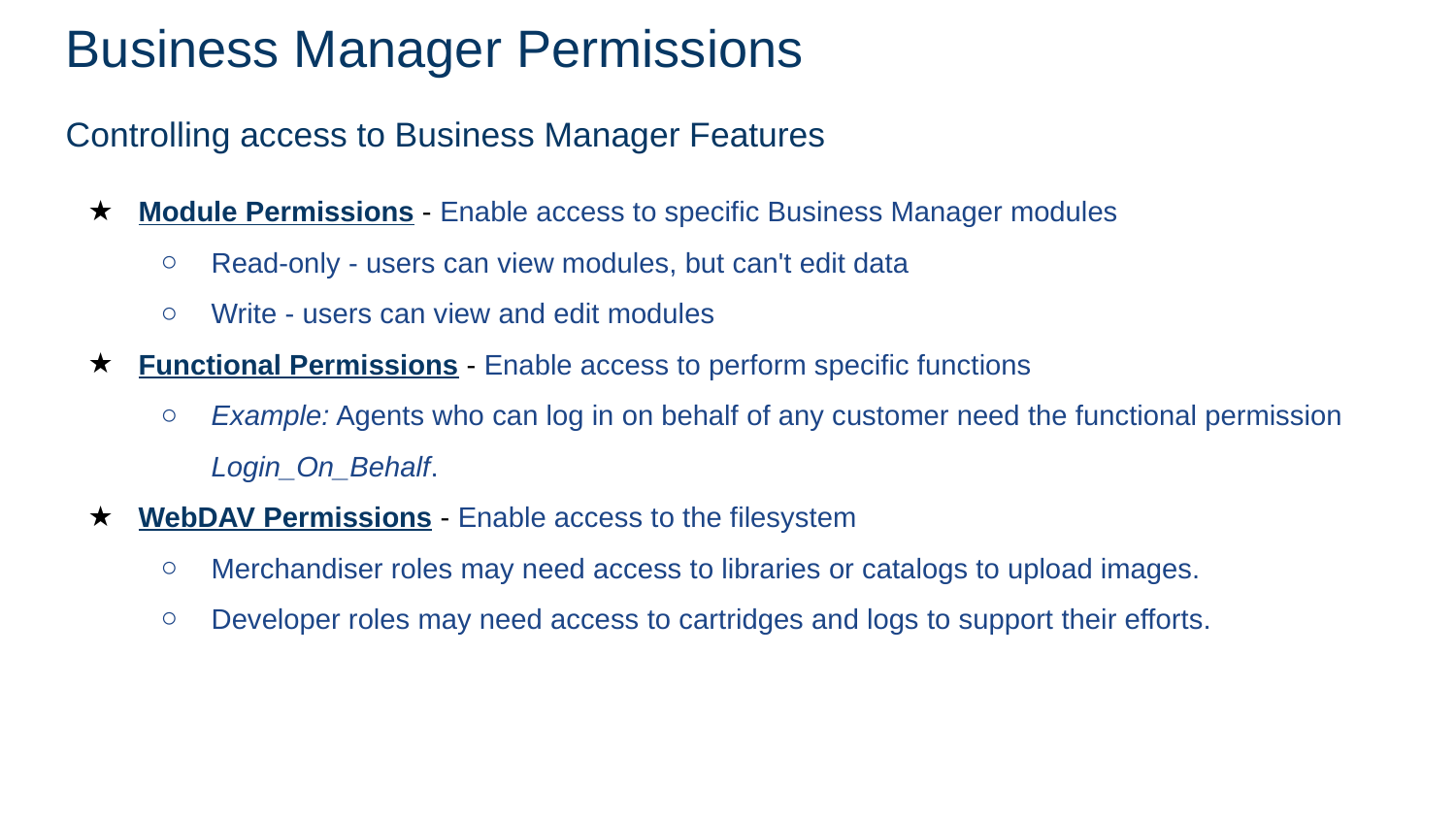

# Business Manager Permissions
Controlling access to Business Manager Features
Module Permissions - Enable access to specific Business Manager modules
Read-only - users can view modules, but can't edit data
Write - users can view and edit modules
Functional Permissions - Enable access to perform specific functions
Example: Agents who can log in on behalf of any customer need the functional permission Login_On_Behalf.
WebDAV Permissions - Enable access to the filesystem
Merchandiser roles may need access to libraries or catalogs to upload images.
Developer roles may need access to cartridges and logs to support their efforts.